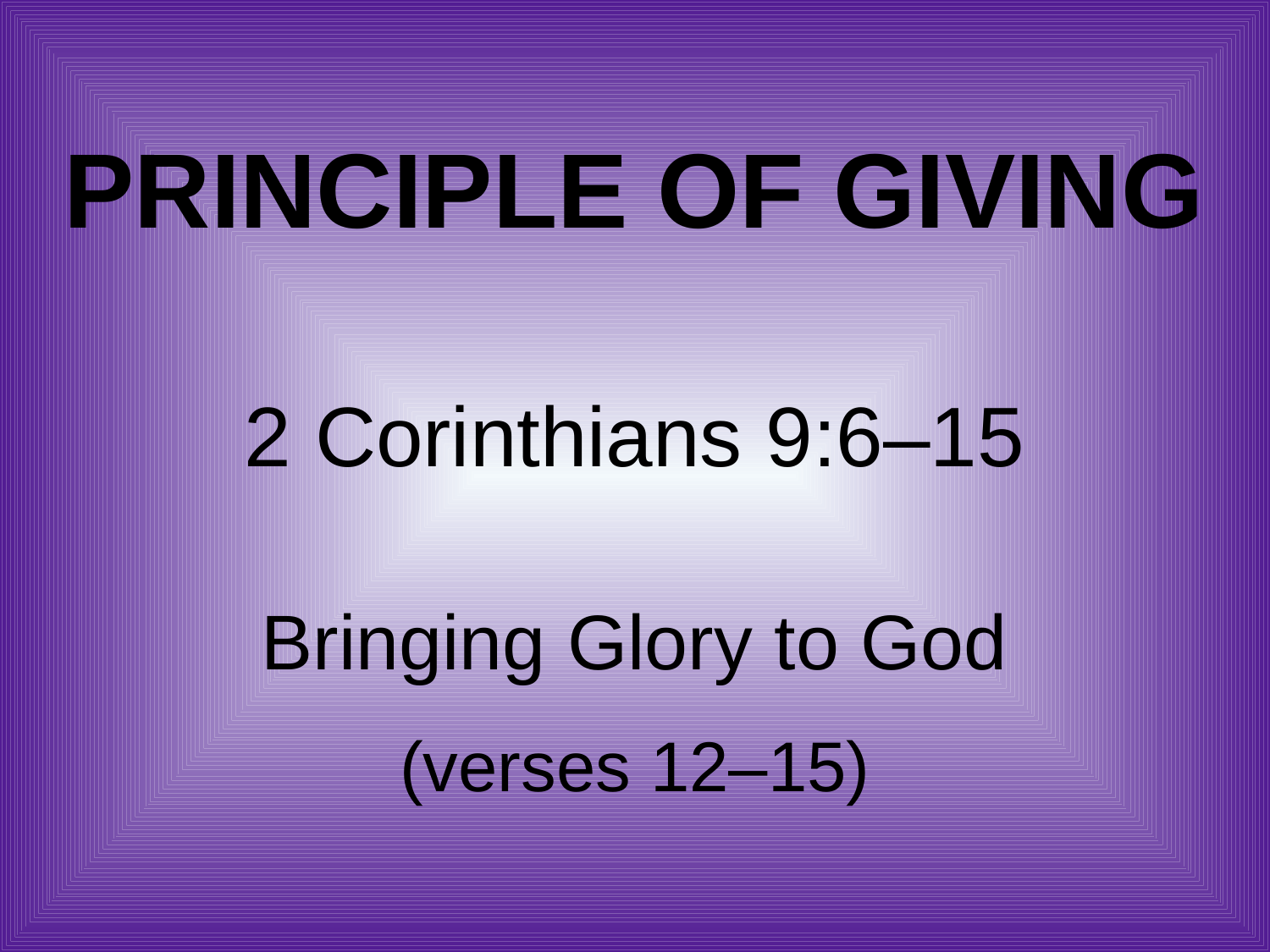

# Principle of Giving
2 Corinthians 9:6–15

Bringing Glory to God
(verses 12–15)